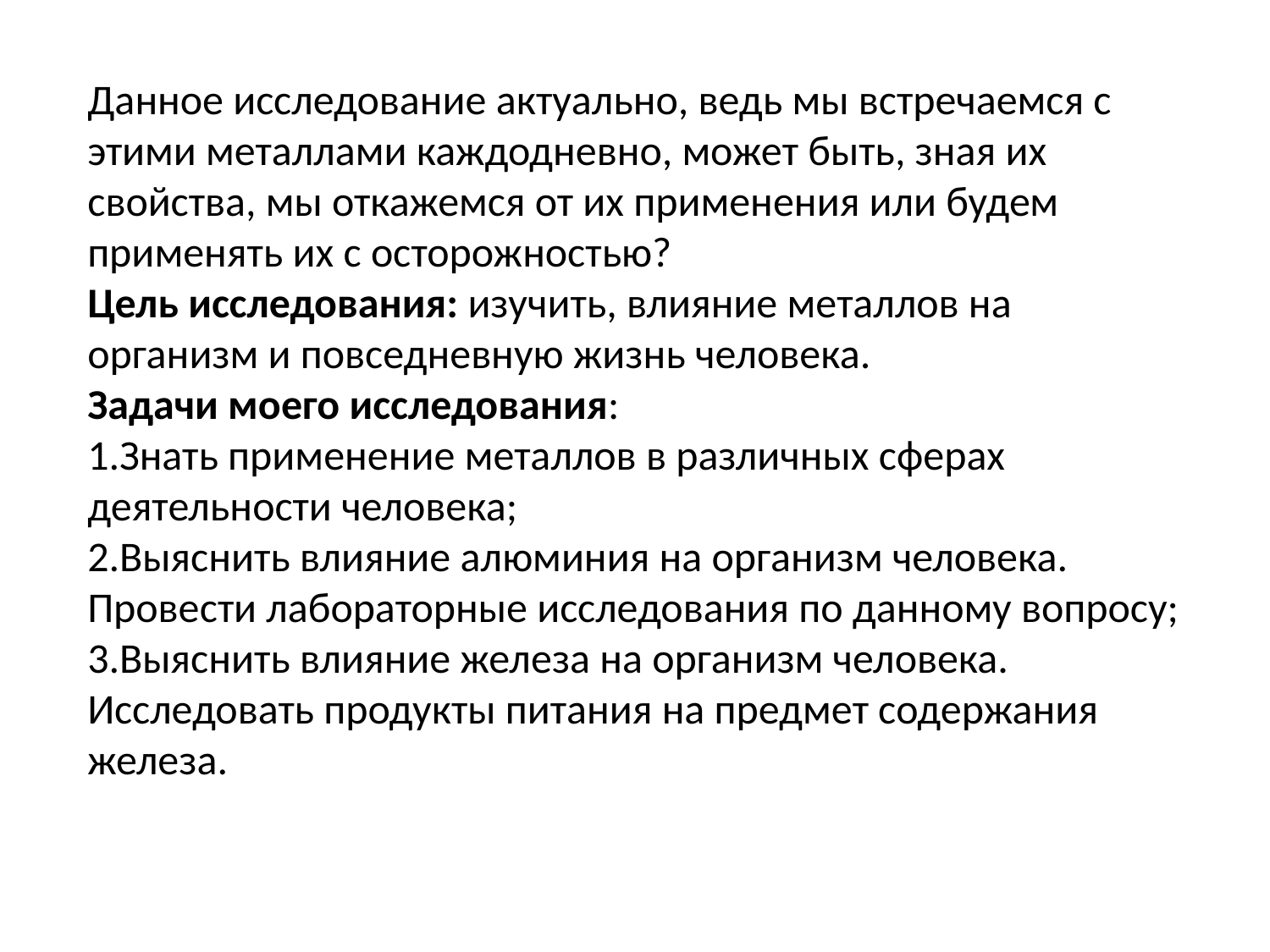

Данное исследование актуально, ведь мы встречаемся с этими металлами каждодневно, может быть, зная их свойства, мы откажемся от их применения или будем применять их с осторожностью?
Цель исследования: изучить, влияние металлов на организм и повседневную жизнь человека.
Задачи моего исследования:
1.Знать применение металлов в различных сферах деятельности человека;
2.Выяснить влияние алюминия на организм человека. Провести лабораторные исследования по данному вопросу;
3.Выяснить влияние железа на организм человека. Исследовать продукты питания на предмет содержания железа.